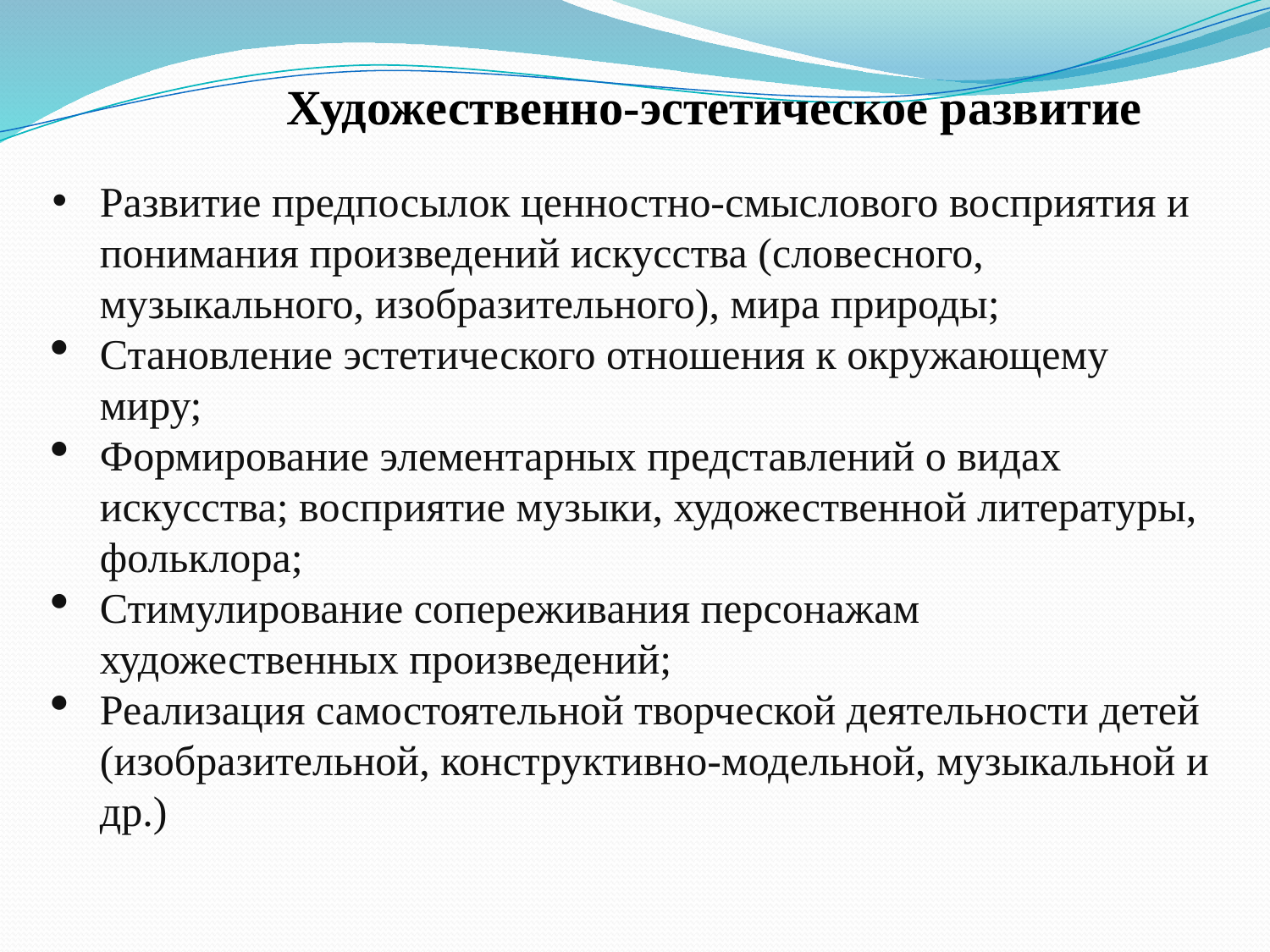

Художественно-эстетическое развитие
Развитие предпосылок ценностно-смыслового восприятия и понимания произведений искусства (словесного, музыкального, изобразительного), мира природы;
Становление эстетического отношения к окружающему миру;
Формирование элементарных представлений о видах искусства; восприятие музыки, художественной литературы, фольклора;
Стимулирование сопереживания персонажам художественных произведений;
Реализация самостоятельной творческой деятельности детей (изобразительной, конструктивно-модельной, музыкальной и др.)